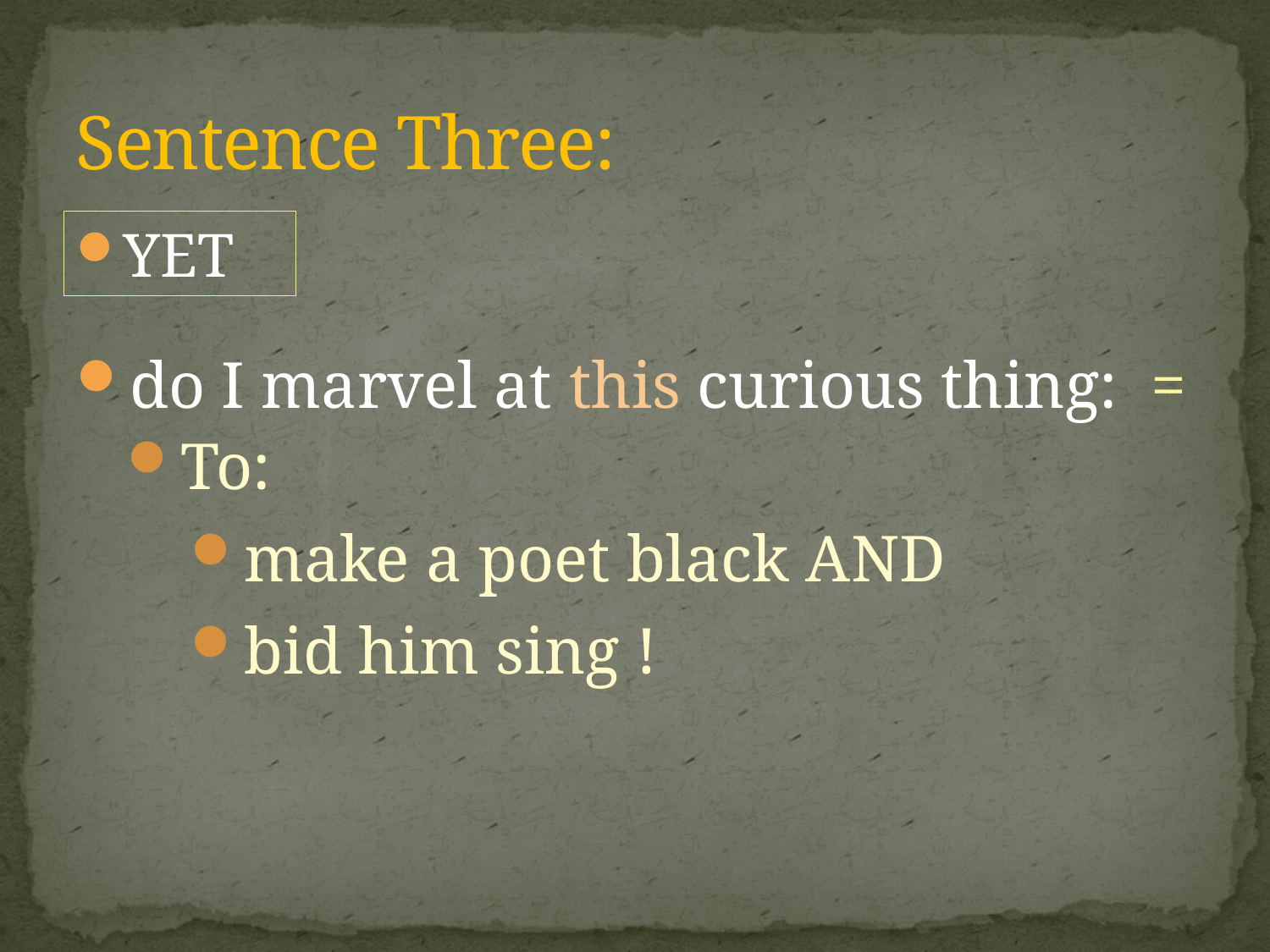

# Sentence Three:
YET
do I marvel at this curious thing:  =
To:
make a poet black AND
bid him sing !